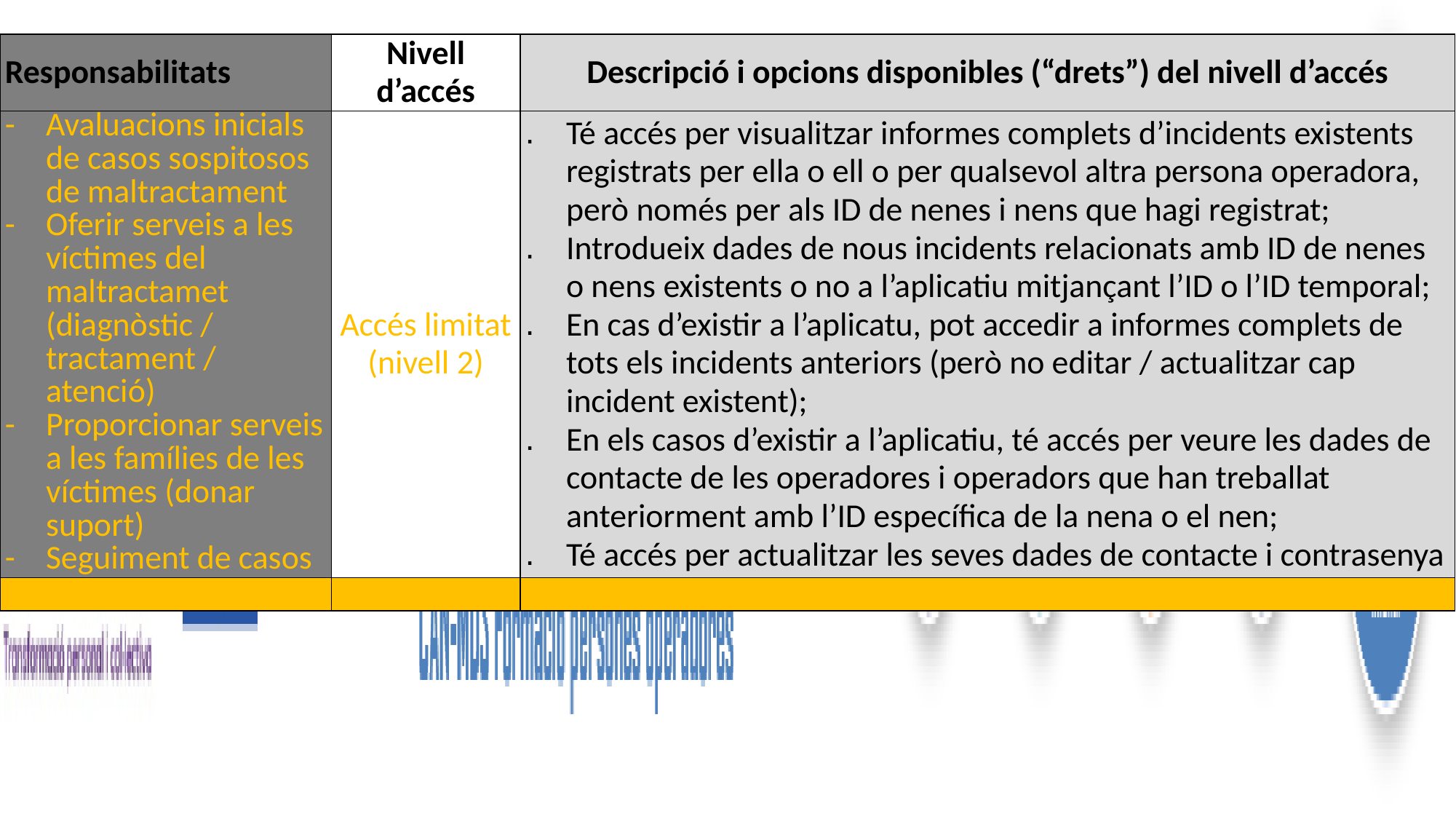

| Responsabilitats | Nivell d’accés | Descripció i opcions disponibles (“drets”) del nivell d’accés |
| --- | --- | --- |
| Avaluacions inicials de casos sospitosos de maltractament Oferir serveis a les víctimes del maltractamet (diagnòstic / tractament / atenció) Proporcionar serveis a les famílies de les víctimes (donar suport) Seguiment de casos | Accés limitat (nivell 2) | Té accés per visualitzar informes complets d’incidents existents registrats per ella o ell o per qualsevol altra persona operadora, però només per als ID de nenes i nens que hagi registrat; Introdueix dades de nous incidents relacionats amb ID de nenes o nens existents o no a l’aplicatiu mitjançant l’ID o l’ID temporal; En cas d’existir a l’aplicatu, pot accedir a informes complets de tots els incidents anteriors (però no editar / actualitzar cap incident existent); En els casos d’existir a l’aplicatiu, té accés per veure les dades de contacte de les operadores i operadors que han treballat anteriorment amb l’ID específica de la nena o el nen; Té accés per actualitzar les seves dades de contacte i contrasenya |
|  |  |  |